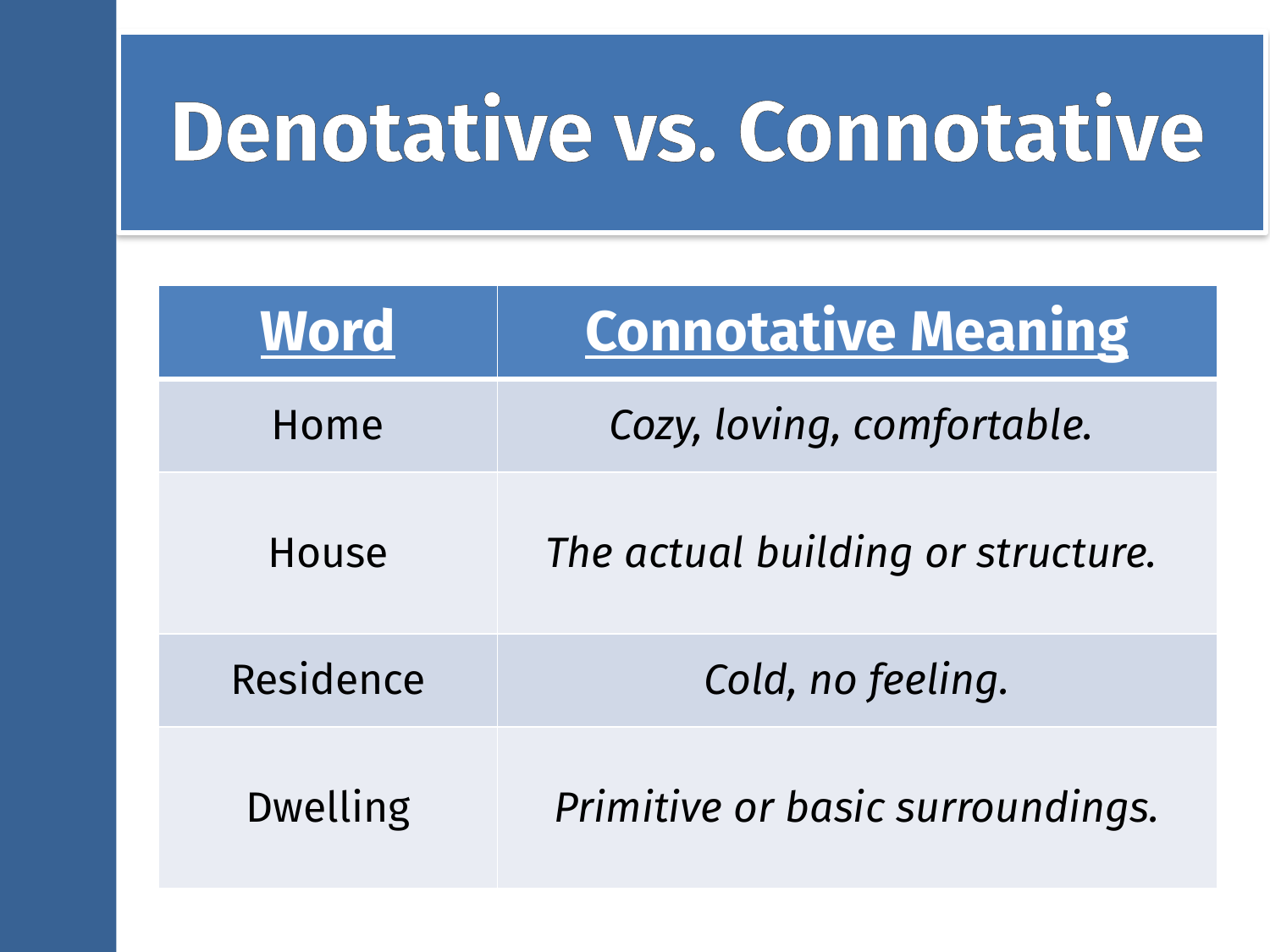

Denotative vs. Connotative
| Word | Connotative Meaning |
| --- | --- |
| Home | Cozy, loving, comfortable. |
| House | The actual building or structure. |
| Residence | Cold, no feeling. |
| Dwelling | Primitive or basic surroundings. |